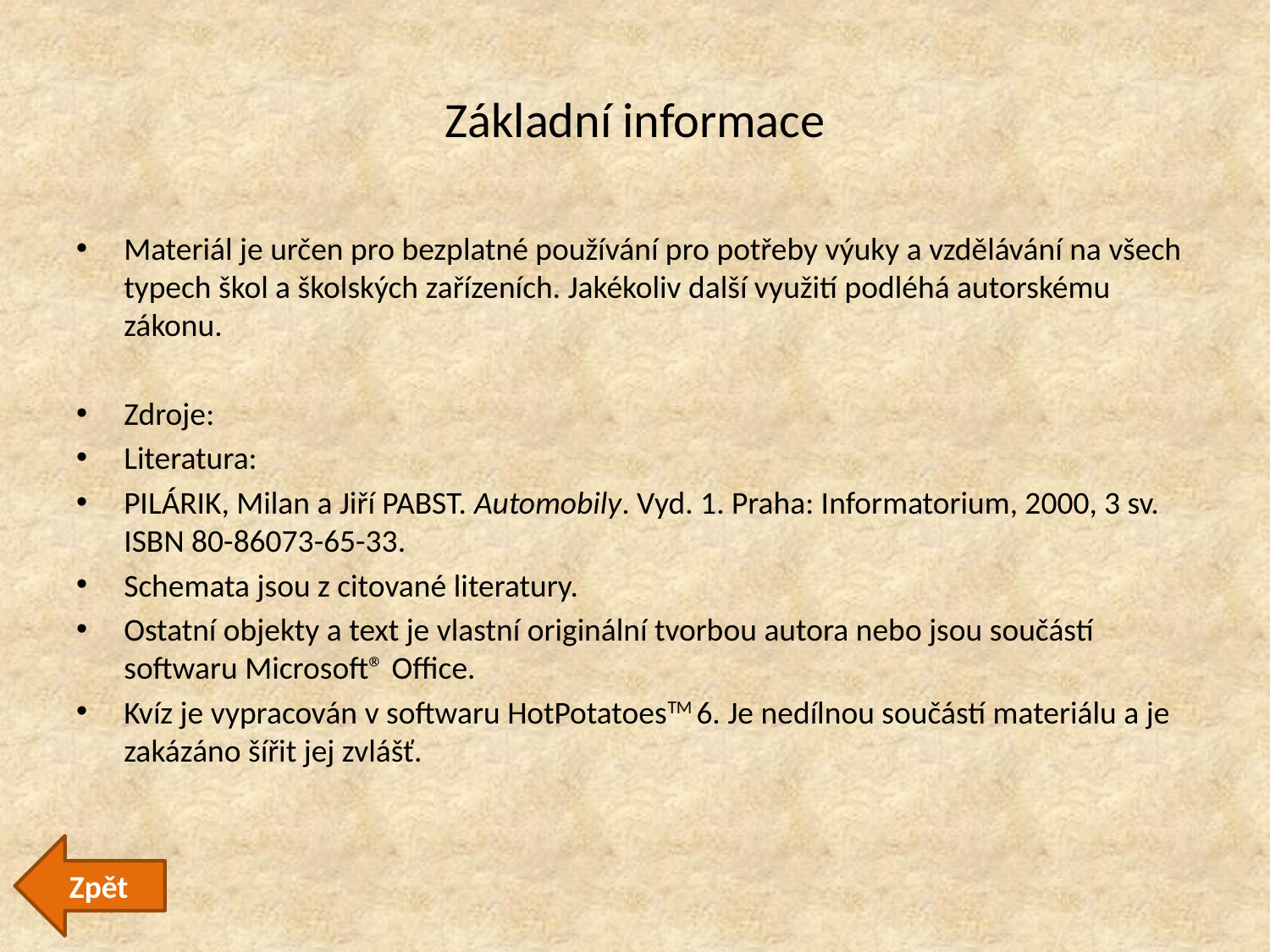

# Základní informace
Materiál je určen pro bezplatné používání pro potřeby výuky a vzdělávání na všech typech škol a školských zařízeních. Jakékoliv další využití podléhá autorskému zákonu.

Zdroje:
Literatura:
PILÁRIK, Milan a Jiří PABST. Automobily. Vyd. 1. Praha: Informatorium, 2000, 3 sv. ISBN 80-86073-65-33.
Schemata jsou z citované literatury.
Ostatní objekty a text je vlastní originální tvorbou autora nebo jsou součástí softwaru Microsoft® Office.
Kvíz je vypracován v softwaru HotPotatoesTM 6. Je nedílnou součástí materiálu a je zakázáno šířit jej zvlášť.

Zpět